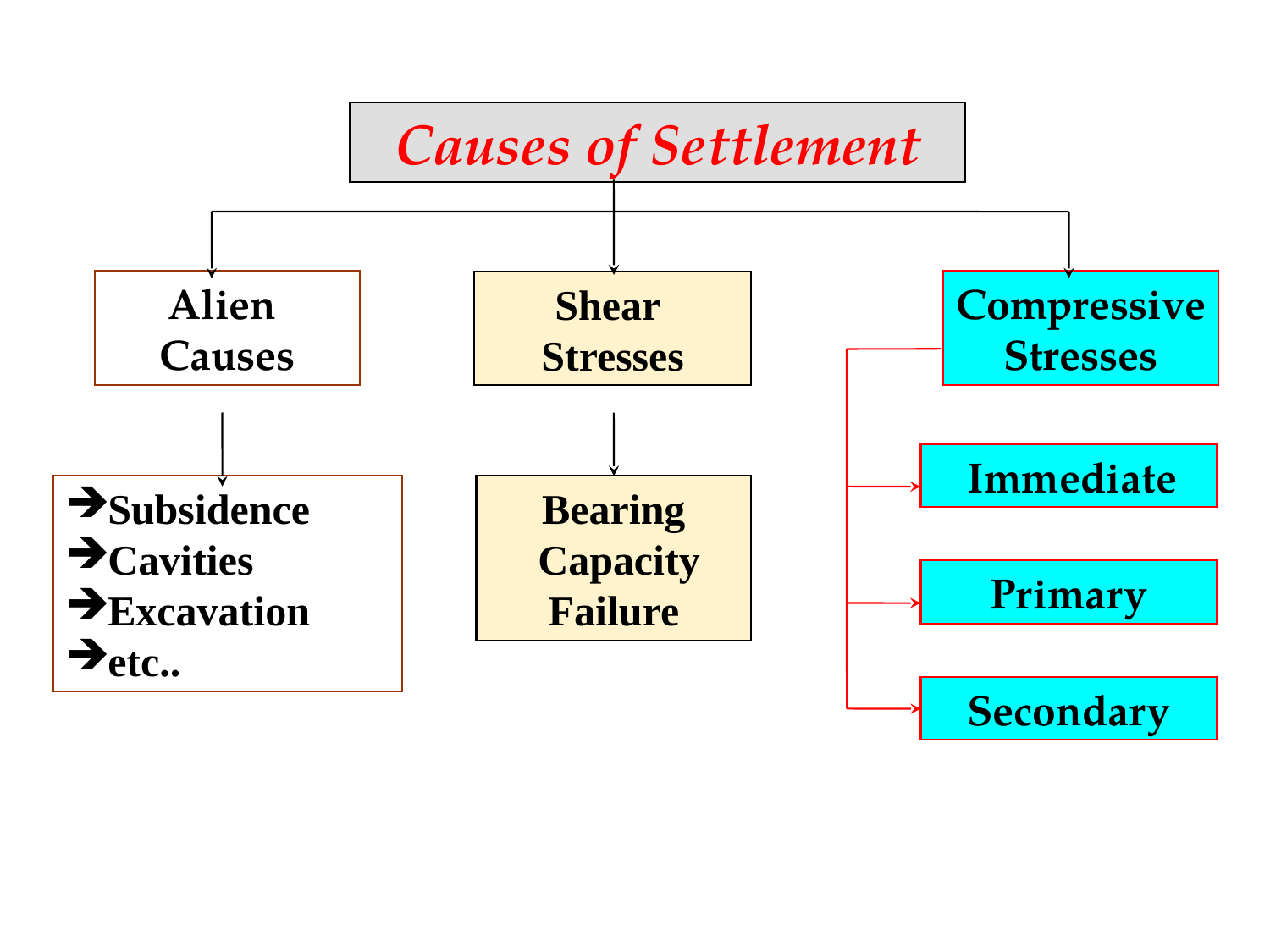

Causes of Settlement

Alien
Causes
Compressive
Stresses
Shear
Stresses

 Immediate
Subsidence
Cavities
Excavation
etc..
Bearing
 Capacity
Failure

Primary

Secondary